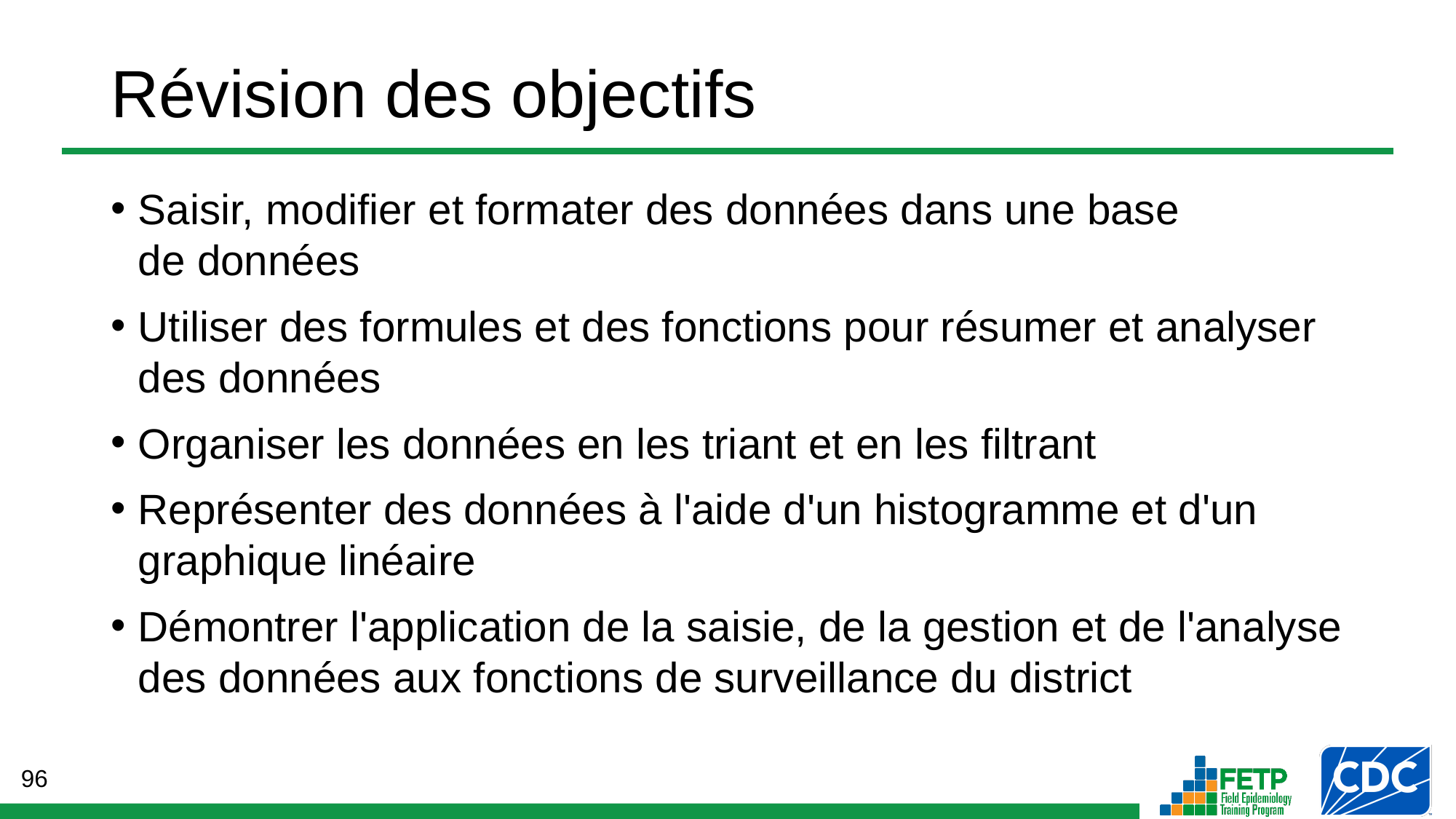

# Révision des objectifs
Saisir, modifier et formater des données dans une base
de données
Utiliser des formules et des fonctions pour résumer et analyser des données
Organiser les données en les triant et en les filtrant
Représenter des données à l'aide d'un histogramme et d'un graphique linéaire
Démontrer l'application de la saisie, de la gestion et de l'analyse des données aux fonctions de surveillance du district